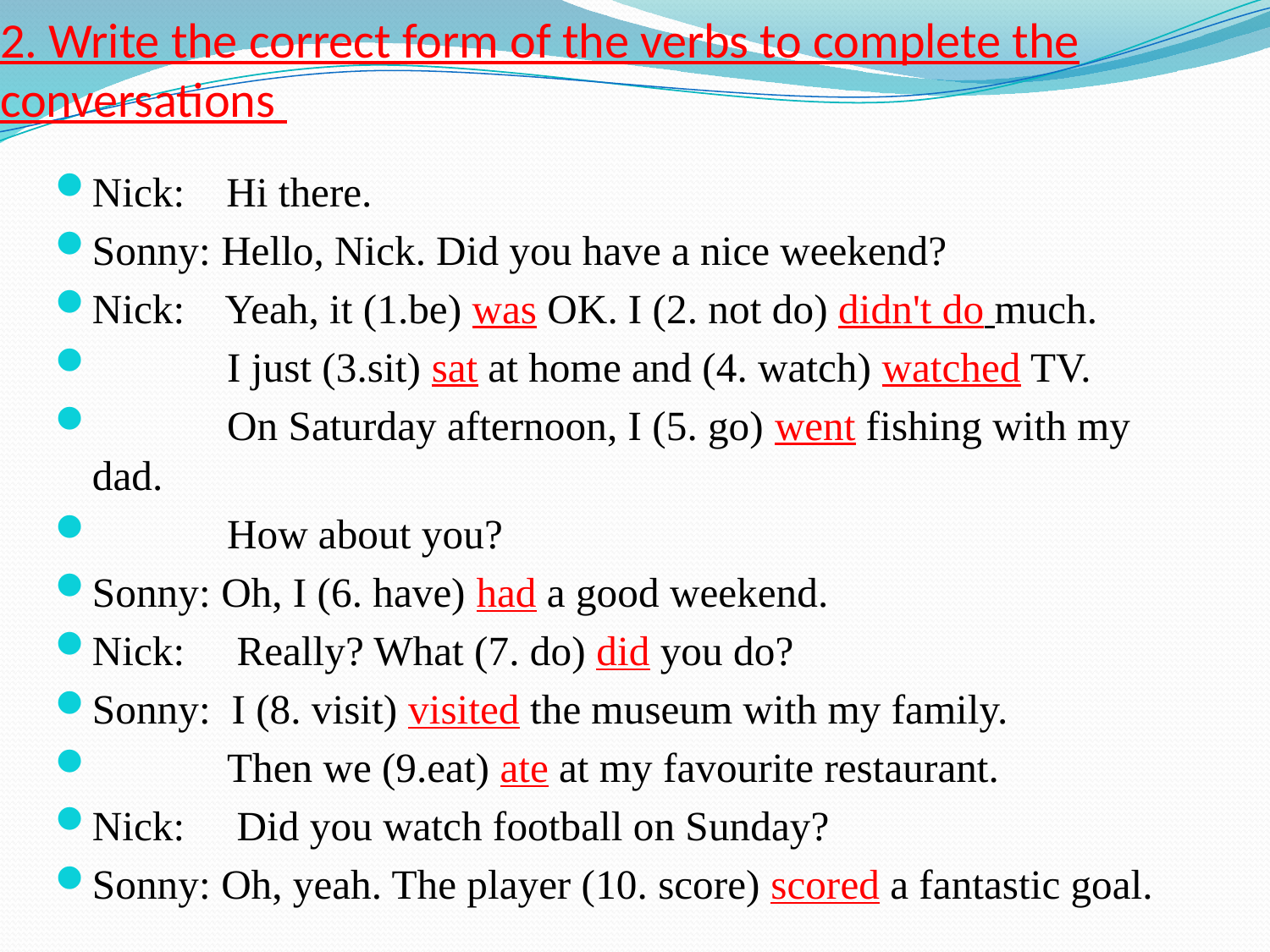

# 2. Write the correct form of the verbs to complete the conversations
Nick:    Hi there.
Sonny: Hello, Nick. Did you have a nice weekend?
Nick:    Yeah, it (1.be) was OK. I (2. not do) didn't do much.
             I just (3.sit) sat at home and (4. watch) watched TV.
             On Saturday afternoon, I (5. go) went fishing with my dad.
             How about you?
Sonny: Oh, I (6. have) had a good weekend.
Nick:     Really? What (7. do) did you do?
Sonny:  I (8. visit) visited the museum with my family.
             Then we (9.eat) ate at my favourite restaurant.
Nick:     Did you watch football on Sunday?
Sonny: Oh, yeah. The player (10. score) scored a fantastic goal.